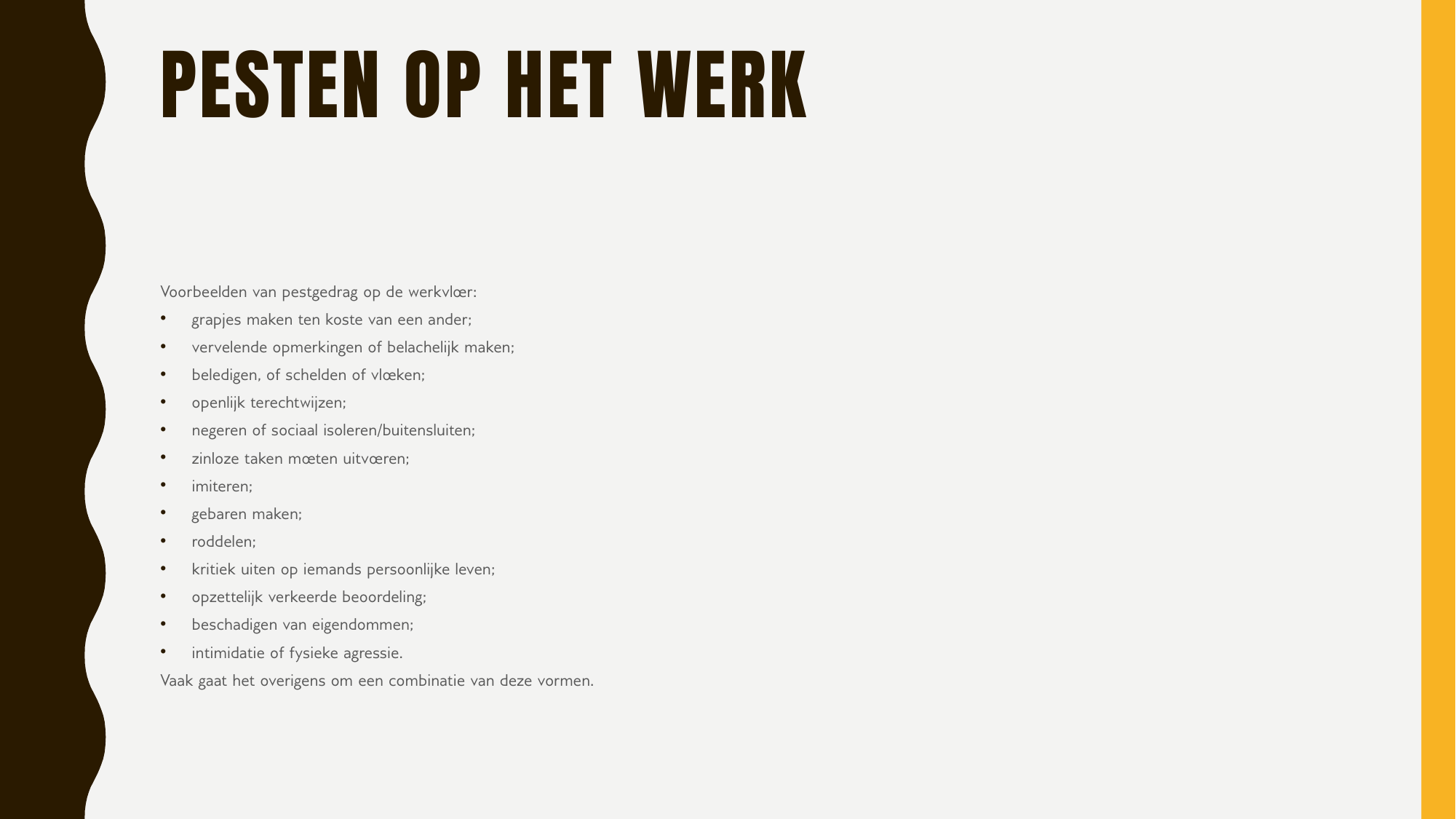

# Pesten op het werk
Voorbeelden van pestgedrag op de werkvloer:
grapjes maken ten koste van een ander;
vervelende opmerkingen of belachelijk maken;
beledigen, of schelden of vloeken;
openlijk terechtwijzen;
negeren of sociaal isoleren/buitensluiten;
zinloze taken moeten uitvoeren;
imiteren;
gebaren maken;
roddelen;
kritiek uiten op iemands persoonlijke leven;
opzettelijk verkeerde beoordeling;
beschadigen van eigendommen;
intimidatie of fysieke agressie.
Vaak gaat het overigens om een combinatie van deze vormen.